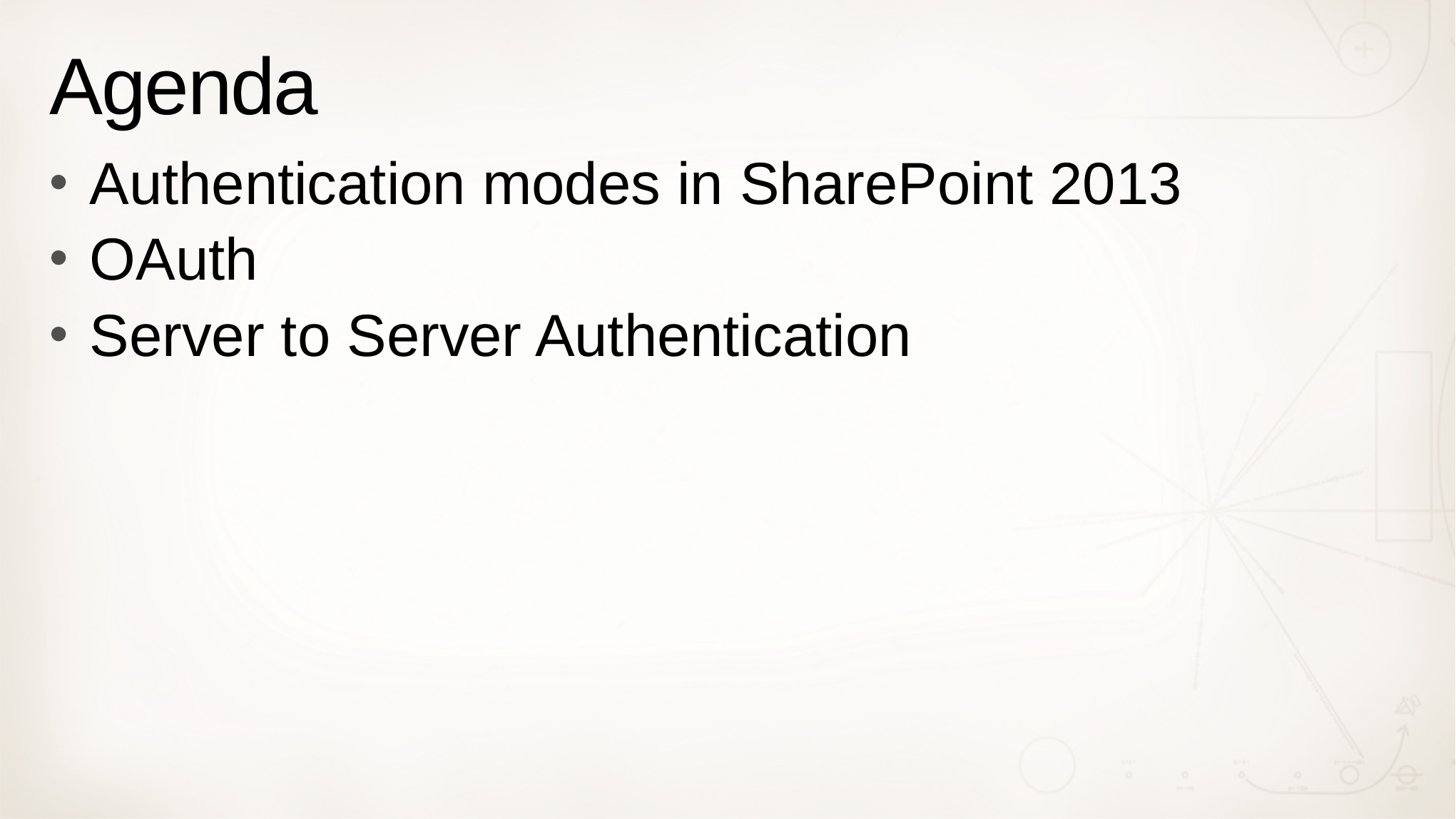

# Agenda
Authentication modes in SharePoint 2013
OAuth
Server to Server Authentication